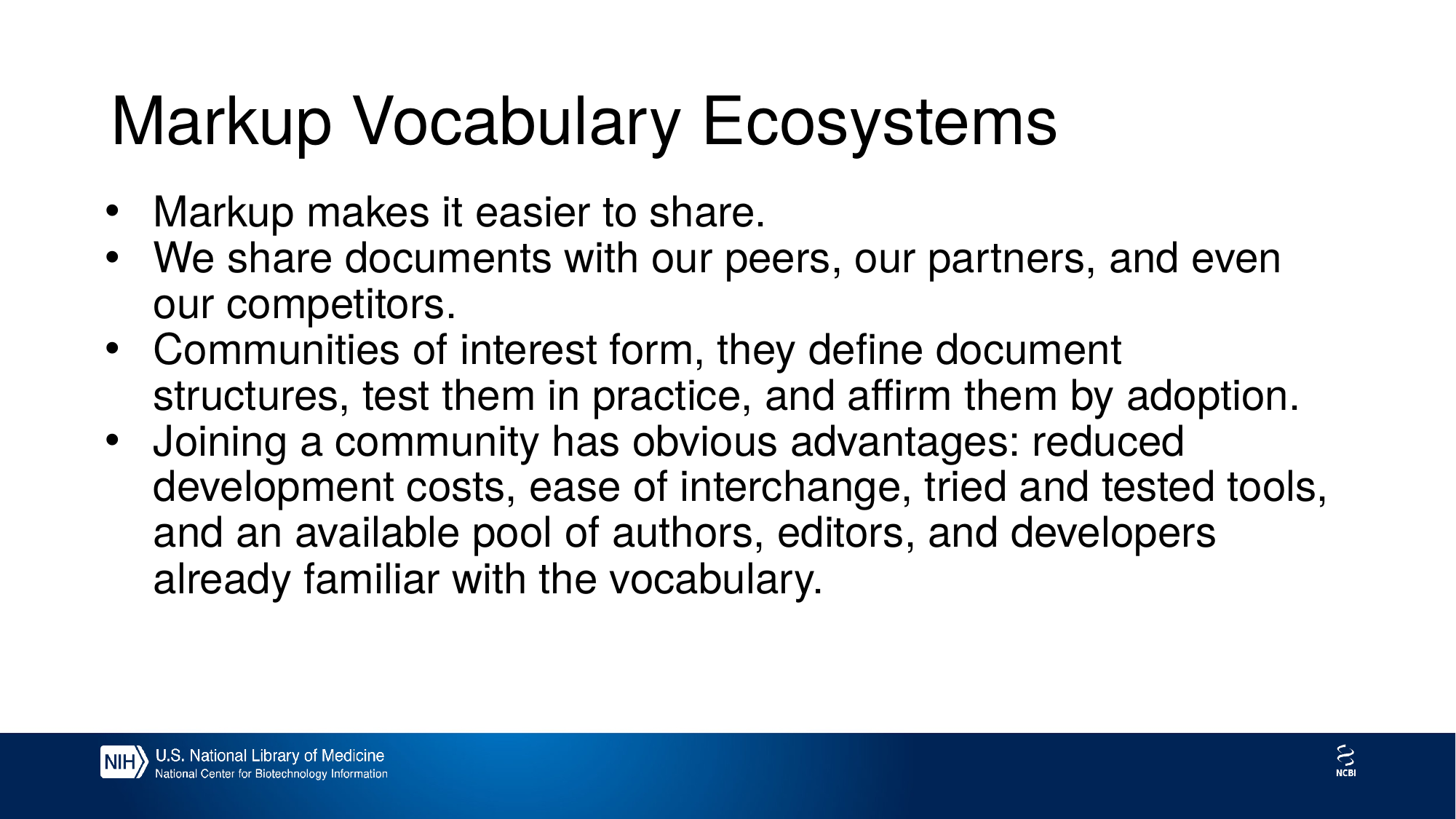

# Markup Vocabulary Ecosystems
Markup makes it easier to share.
We share documents with our peers, our partners, and even our competitors.
Communities of interest form, they define document structures, test them in practice, and affirm them by adoption.
Joining a community has obvious advantages: reduced development costs, ease of interchange, tried and tested tools, and an available pool of authors, editors, and developers already familiar with the vocabulary.